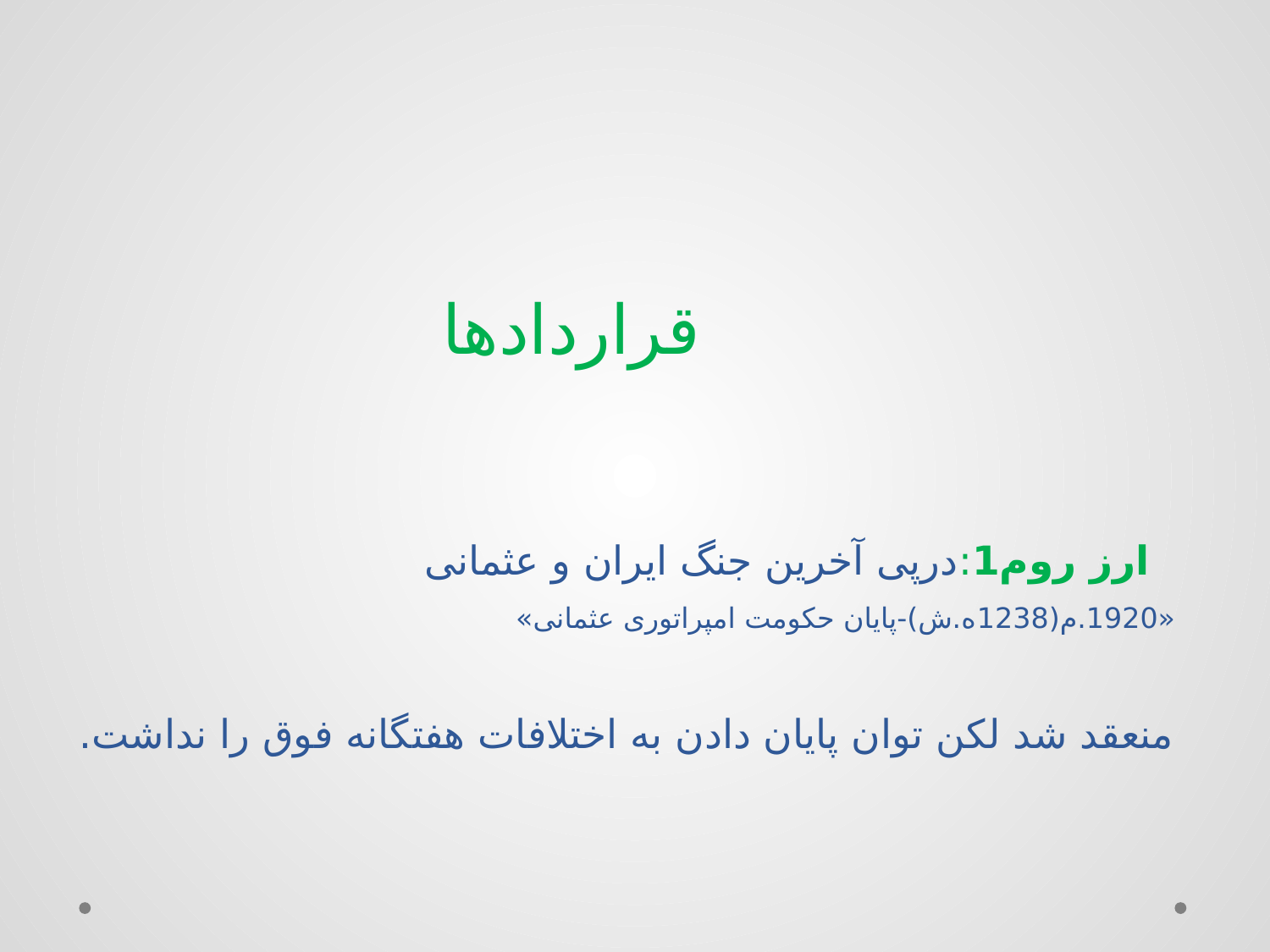

# قراردادها ارز روم1:درپی آخرین جنگ ایران و عثمانی          «1920.م(1238ه.ش)-پایان حکومت امپراتوری عثمانی» منعقد شد لکن توان پایان دادن به اختلافات هفتگانه فوق را نداشت.